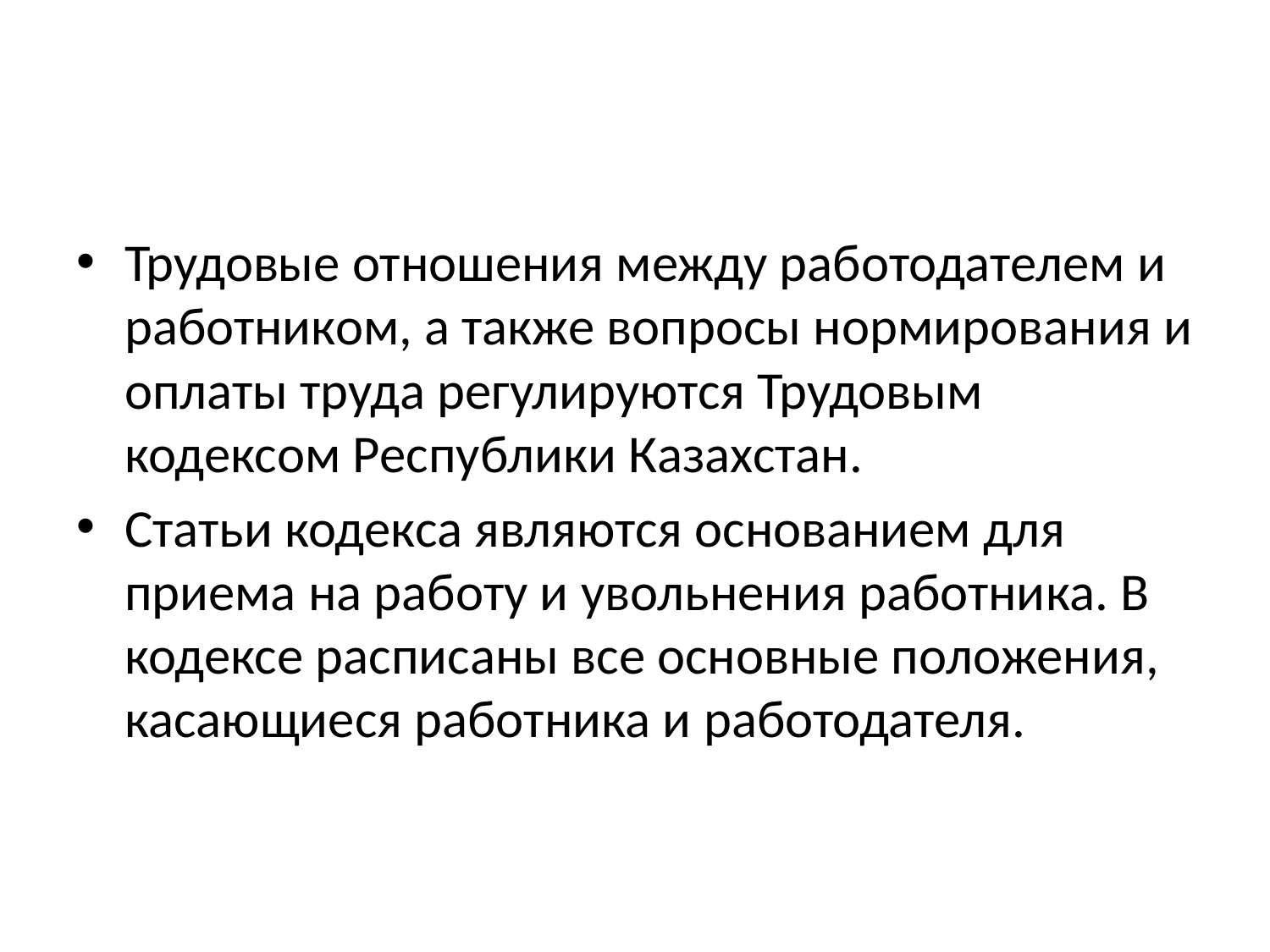

#
Трудовые отношения между работодателем и работником, а также вопросы нормирования и оплаты труда регулируются Трудовым кодексом Республики Казахстан.
Статьи кодекса являются основанием для приема на работу и увольнения работника. В кодексе расписаны все основные положения, касающиеся работника и работодателя.